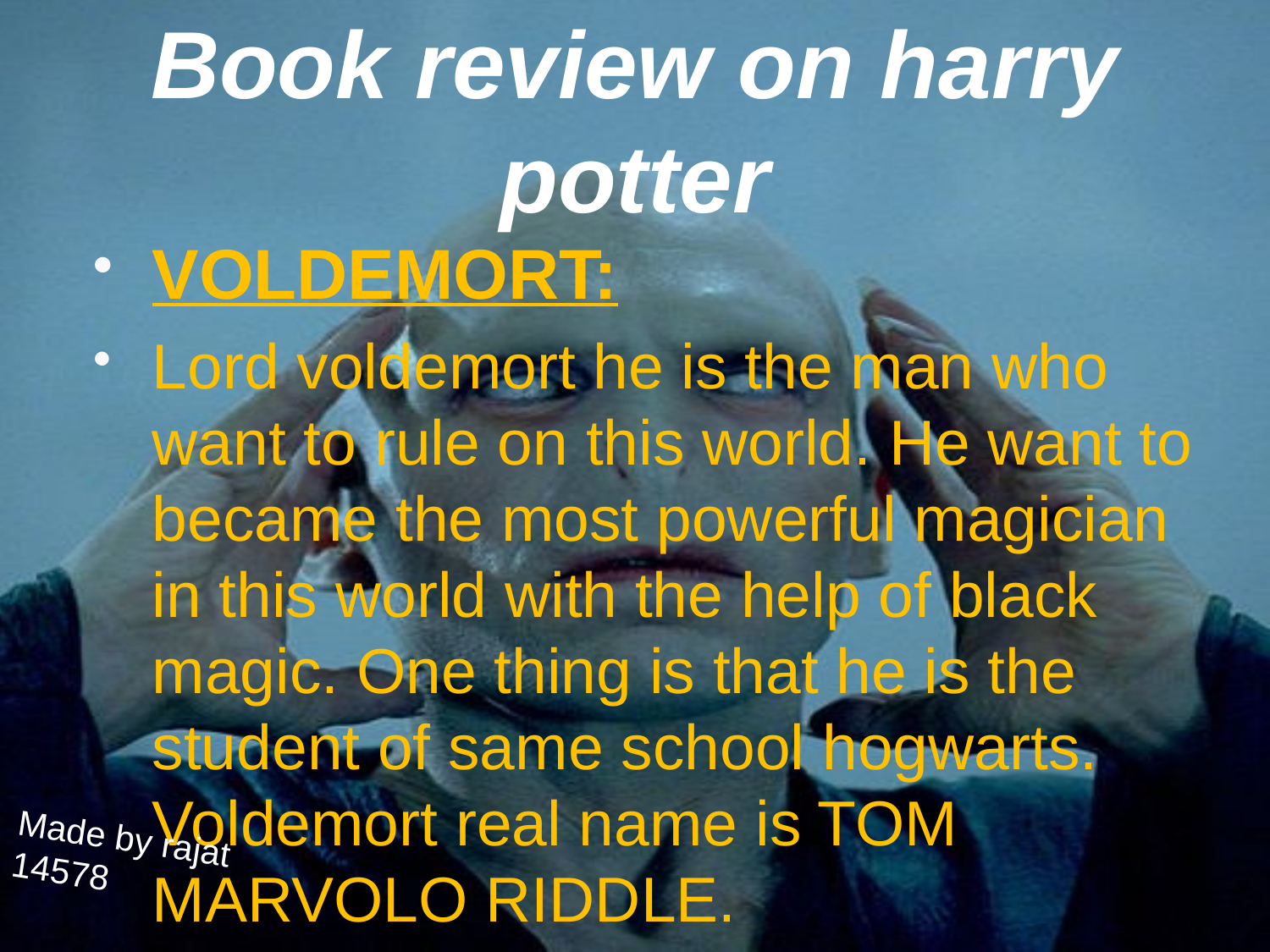

# Book review on harry potter
VOLDEMORT:
Lord voldemort he is the man who want to rule on this world. He want to became the most powerful magician in this world with the help of black magic. One thing is that he is the student of same school hogwarts. Voldemort real name is TOM MARVOLO RIDDLE.
Made by rajat
14578